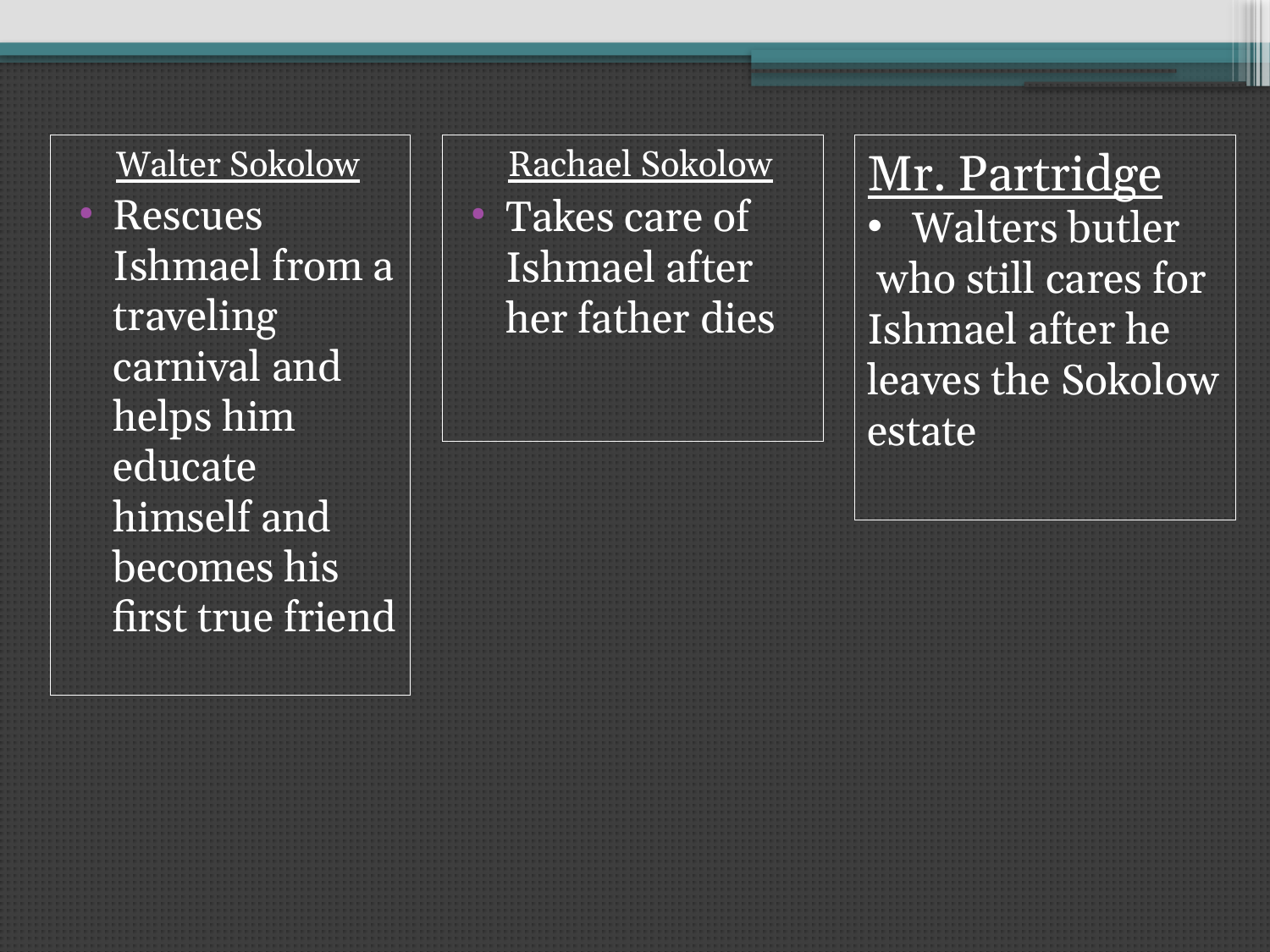

Walter Sokolow
Rescues Ishmael from a traveling carnival and helps him educate himself and becomes his first true friend
Rachael Sokolow
Takes care of Ishmael after her father dies
Mr. Partridge
   Walters butler      who still cares for Ishmael after he leaves the Sokolow estate